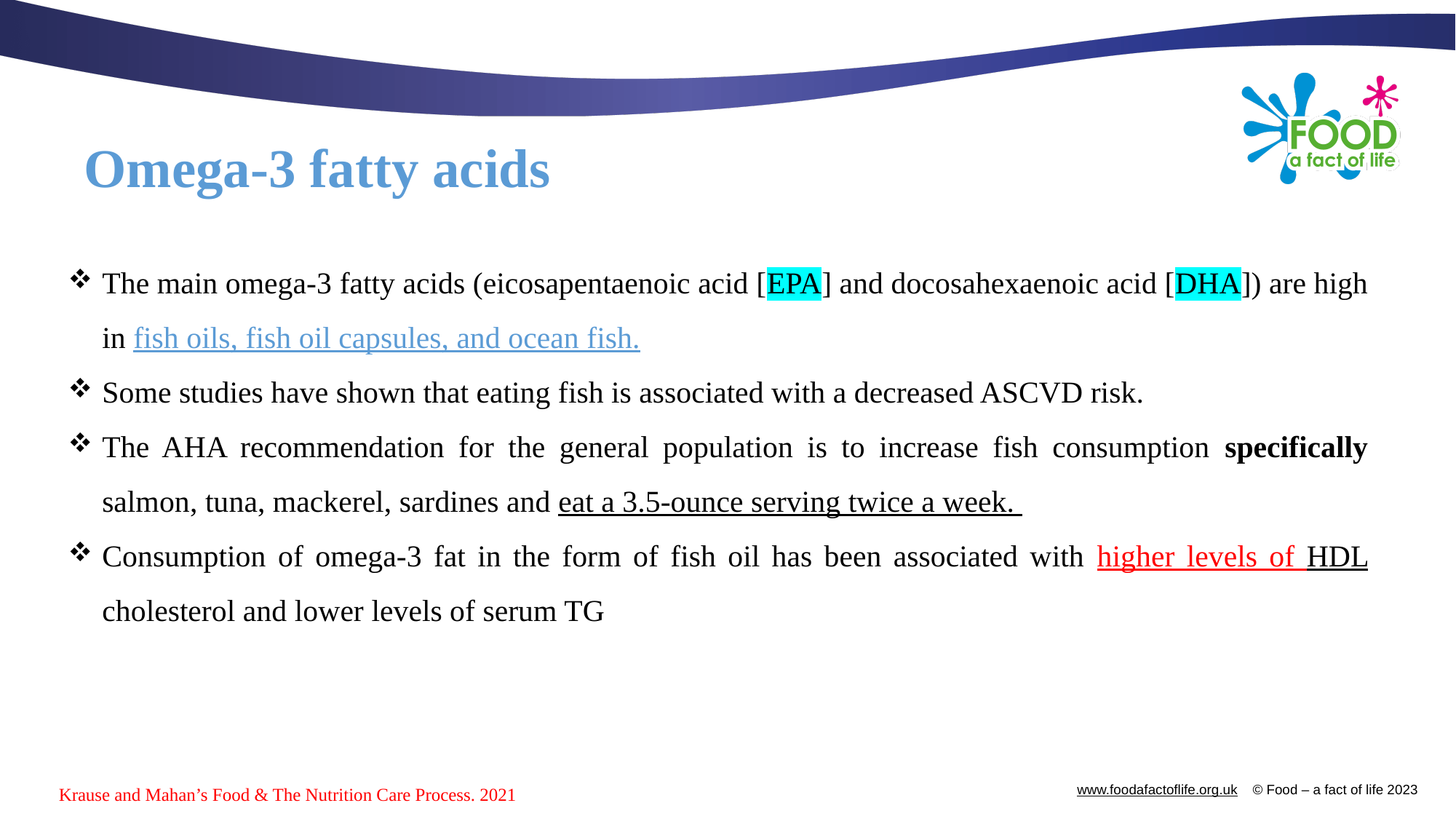

# Omega-3 fatty acids
The main omega-3 fatty acids (eicosapentaenoic acid [EPA] and docosahexaenoic acid [DHA]) are high in fish oils, fish oil capsules, and ocean fish.
Some studies have shown that eating fish is associated with a decreased ASCVD risk.
The AHA recommendation for the general population is to increase fish consumption specifically salmon, tuna, mackerel, sardines and eat a 3.5-ounce serving twice a week.
Consumption of omega-3 fat in the form of fish oil has been associated with higher levels of HDL cholesterol and lower levels of serum TG
Krause and Mahan’s Food & The Nutrition Care Process. 2021